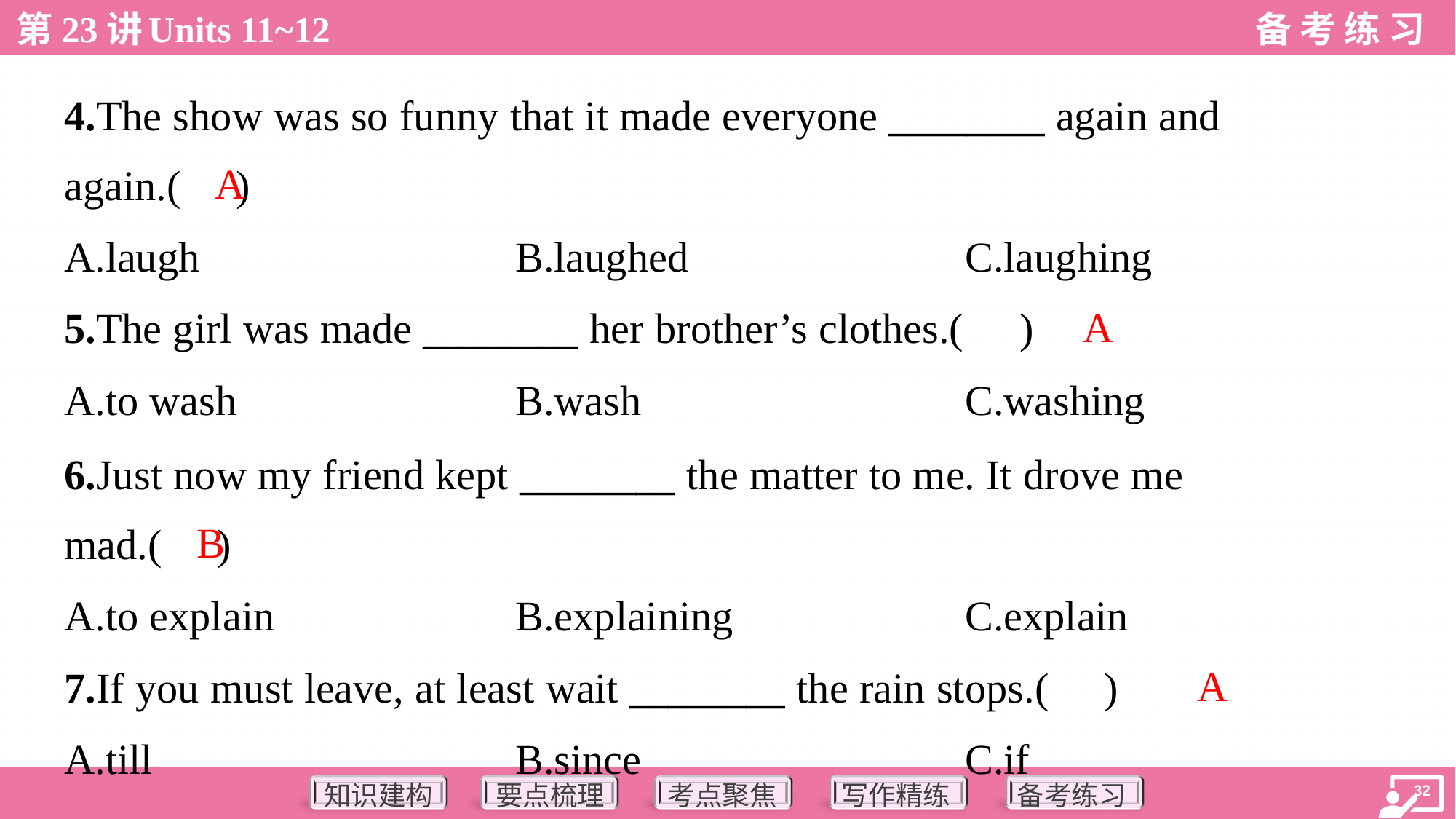

4.The show was so funny that it made everyone ________ again and
again.(     )
A
A.laugh	B.laughed	C.laughing
A
5.The girl was made ________ her brother’s clothes.(     )
A.to wash	B.wash	C.washing
6.Just now my friend kept ________ the matter to me. It drove me
mad.(     )
B
A.to explain	B.explaining	C.explain
A
7.If you must leave, at least wait ________ the rain stops.(     )
A.till	B.since	C.if